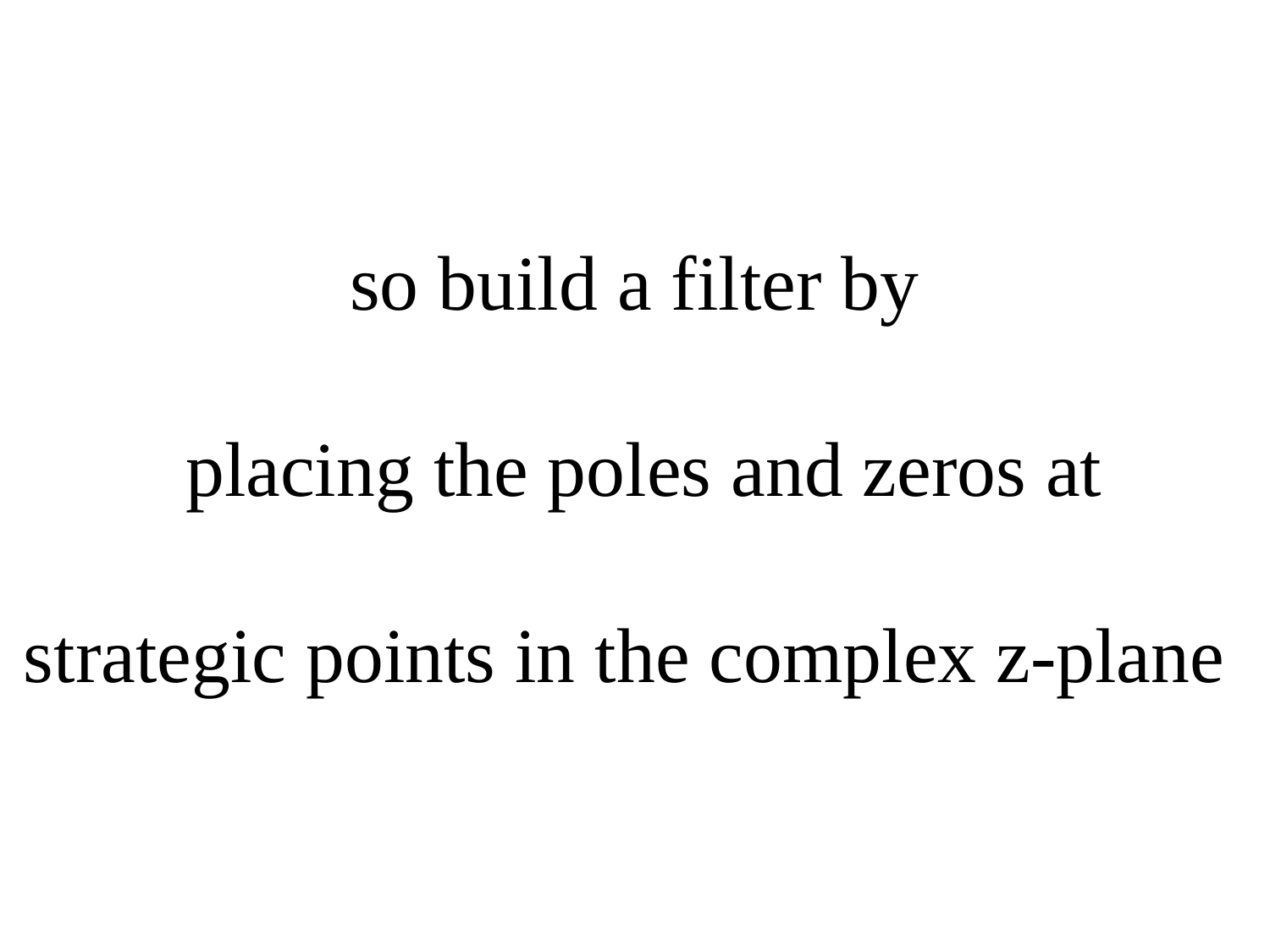

# so build a filter by placing the poles and zeros at strategic points in the complex z-plane